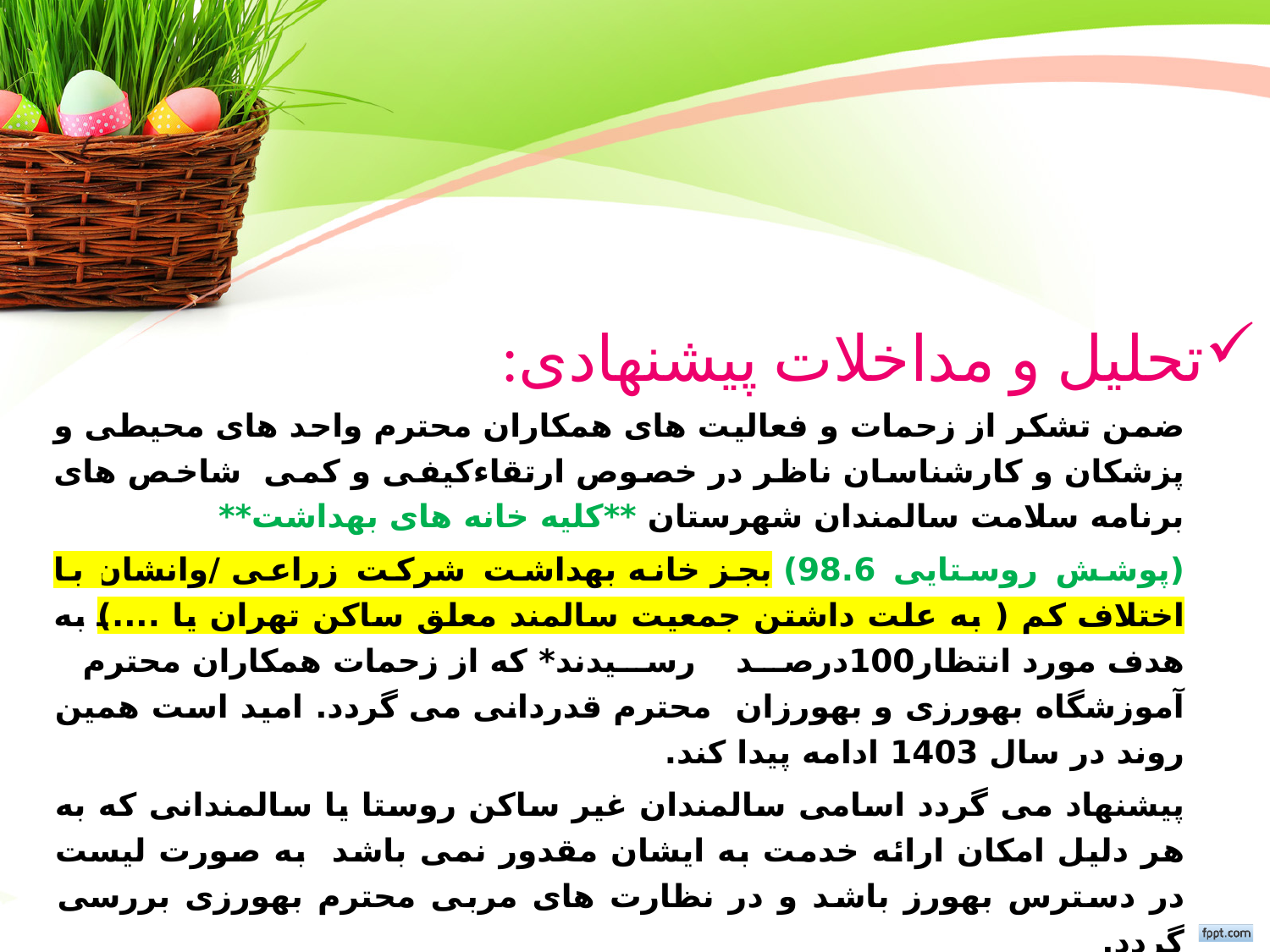

تحلیل و مداخلات پیشنهادی:
ضمن تشکر از زحمات و فعالیت های همکاران محترم واحد های محیطی و پزشکان و کارشناسان ناظر در خصوص ارتقاءکیفی و کمی  شاخص های برنامه سلامت سالمندان شهرستان **کلیه خانه های بهداشت**
(پوشش روستایی 98.6) بجز خانه بهداشت شرکت زراعی /وانشان با اختلاف کم ( به علت داشتن جمعیت سالمند معلق ساکن تهران یا ....) به هدف مورد انتظار100درصد رسیدند* که از زحمات همکاران محترم آموزشگاه بهورزی و بهورزان  محترم قدردانی می گردد. امید است همین روند در سال 1403 ادامه پیدا کند.
پیشنهاد می گردد اسامی سالمندان غیر ساکن روستا یا سالمندانی که به هر دلیل امکان ارائه خدمت به ایشان مقدور نمی باشد  به صورت لیست در دسترس بهورز باشد و در نظارت های مربی محترم بهورزی بررسی گردد.
نکته**حدالامکان فوتی ها در پایان سه ماهه ثبت گردد تا در شاخص گیری اختلاف عددی پیش نیاید.